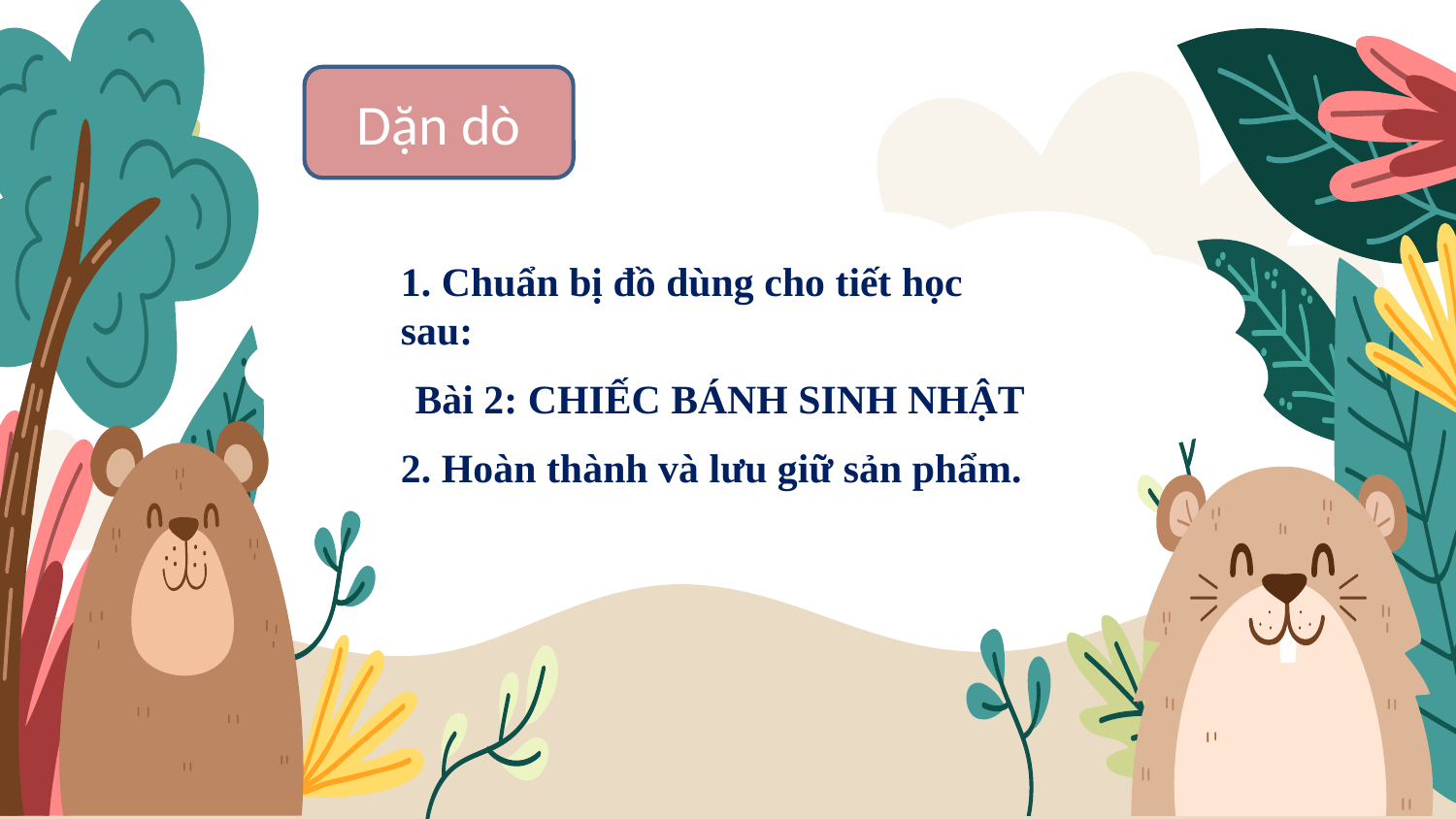

Dặn dò
1. Chuẩn bị đồ dùng cho tiết học sau:
Bài 2: CHIẾC BÁNH SINH NHẬT
2. Hoàn thành và lưu giữ sản phẩm.